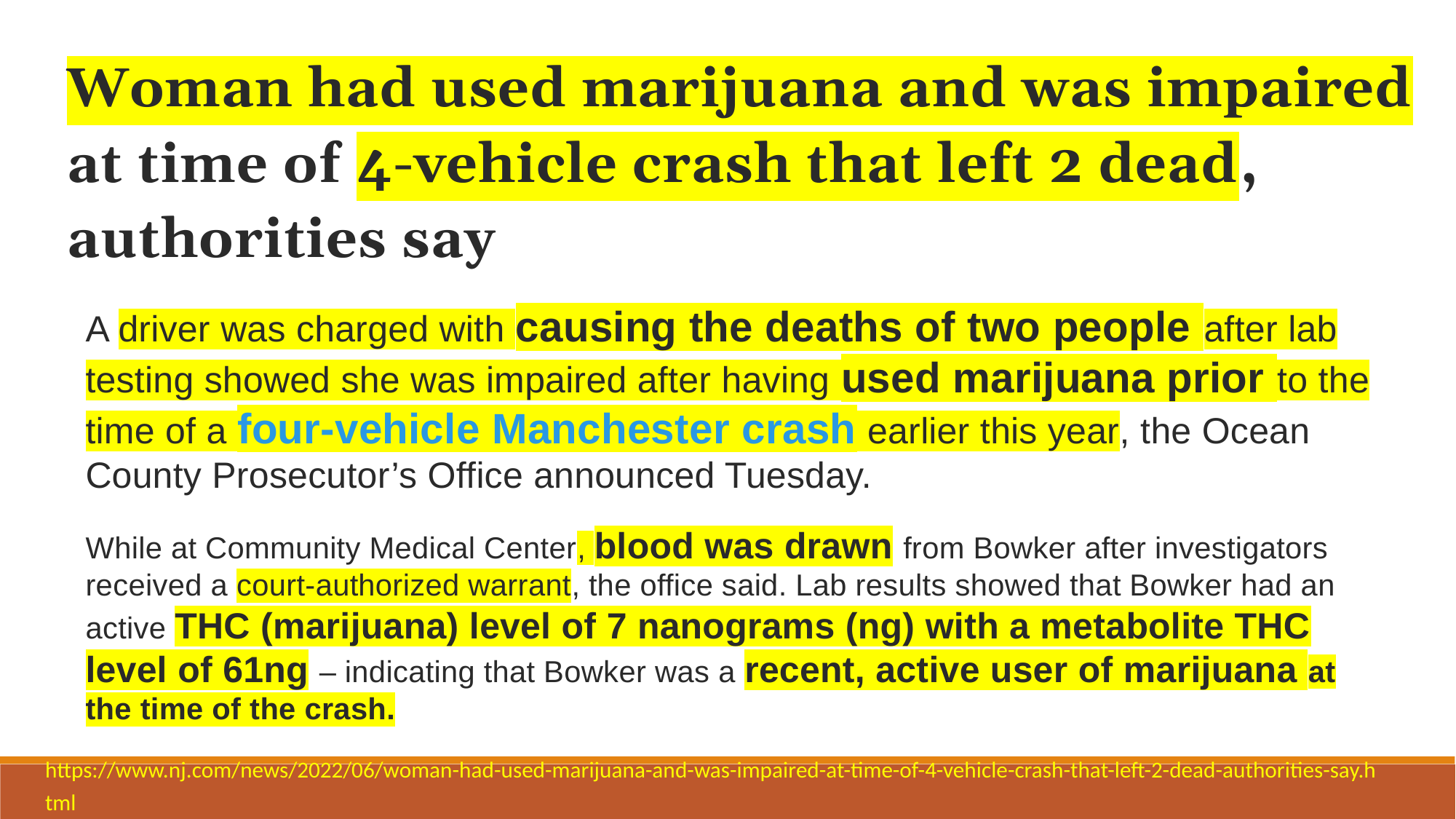

Woman had used marijuana and was impaired at time of 4-vehicle crash that left 2 dead, authorities say
A driver was charged with causing the deaths of two people after lab testing showed she was impaired after having used marijuana prior to the time of a four-vehicle Manchester crash earlier this year, the Ocean County Prosecutor’s Office announced Tuesday.
While at Community Medical Center, blood was drawn from Bowker after investigators received a court-authorized warrant, the office said. Lab results showed that Bowker had an active THC (marijuana) level of 7 nanograms (ng) with a metabolite THC level of 61ng – indicating that Bowker was a recent, active user of marijuana at the time of the crash.
https://www.nj.com/news/2022/06/woman-had-used-marijuana-and-was-impaired-at-time-of-4-vehicle-crash-that-left-2-dead-authorities-say.html